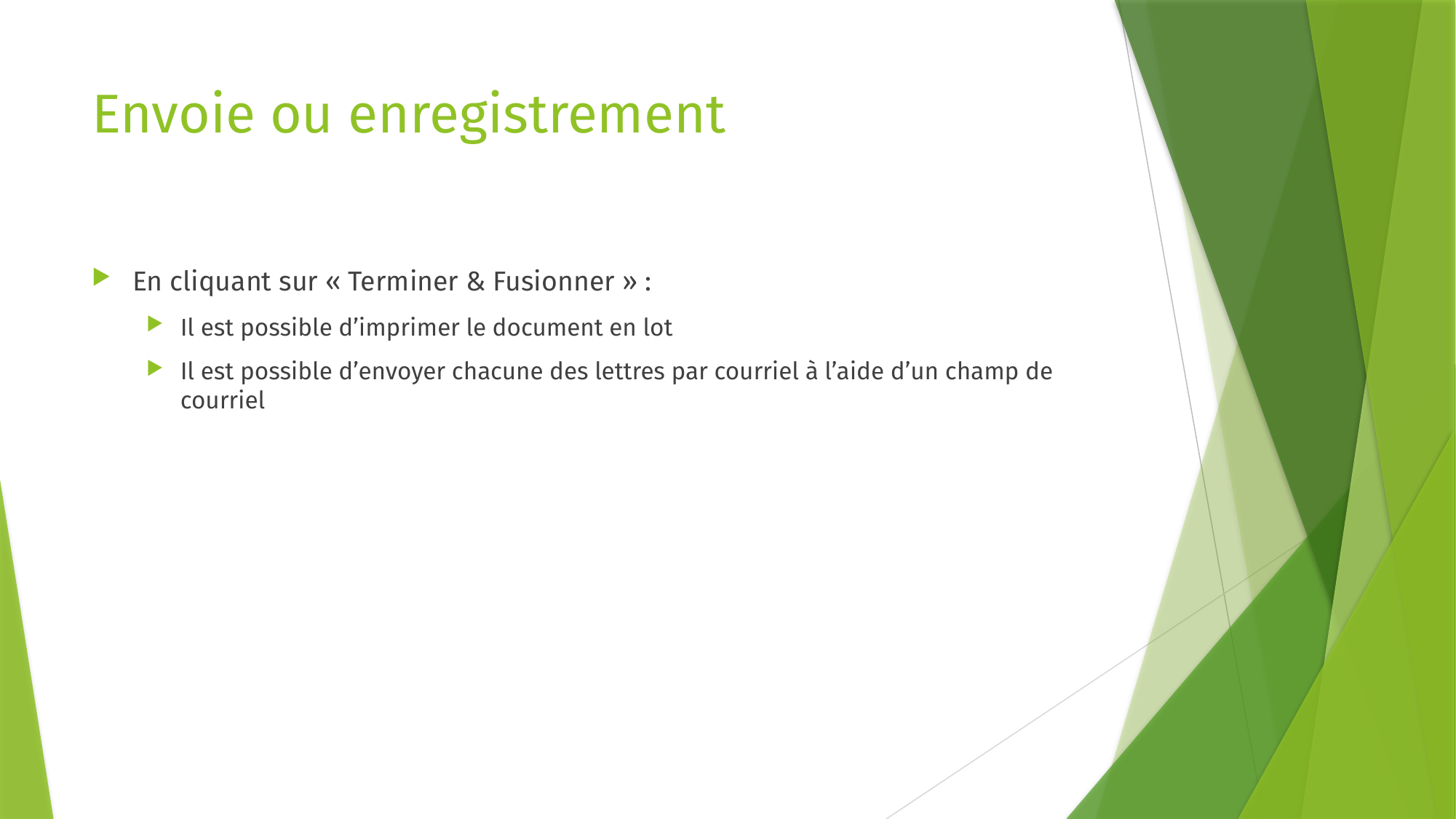

# Envoie ou enregistrement
En cliquant sur « Terminer & Fusionner » :
Il est possible d’imprimer le document en lot
Il est possible d’envoyer chacune des lettres par courriel à l’aide d’un champ de courriel